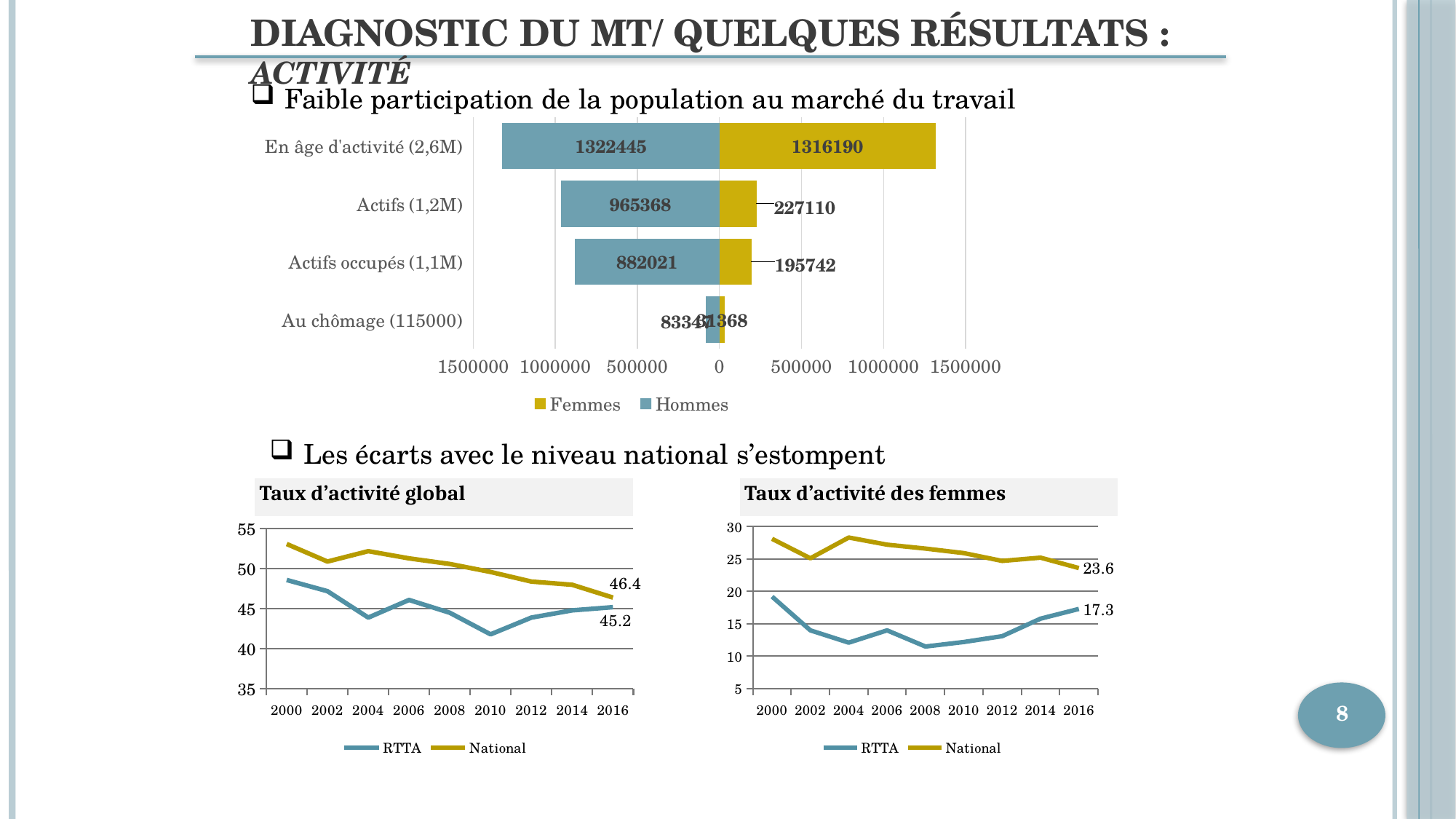

Diagnostic du mt/ Quelques résultats : Activité
Faible participation de la population au marché du travail

### Chart

| Category | Hommes | Femmes |
|---|---|---|
| Au chômage (115000) | -83347.0 | 31368.0 |
| Actifs occupés (1,1M) | -882021.0 | 195742.0 |
| Actifs (1,2M) | -965368.0 | 227110.0 |
| En âge d'activité (2,6M) | -1322445.0 | 1316190.0 |
Les écarts avec le niveau national s’estompent
| Taux d’activité global |
| --- |
| Taux d’activité des femmes |
| --- |

### Chart

| Category | RTTA | National |
|---|---|---|
| 2000 | 48.6 | 53.1 |
| 2002 | 47.2 | 50.9 |
| 2004 | 43.9 | 52.2 |
| 2006 | 46.1 | 51.3 |
| 2008 | 44.5 | 50.6 |
| 2010 | 41.8 | 49.6 |
| 2012 | 43.9 | 48.4 |
| 2014 | 44.8 | 48.0 |
| 2016 | 45.2 | 46.4 |

### Chart

| Category | RTTA | National |
|---|---|---|
| 2000 | 19.2 | 28.1 |
| 2002 | 14.0 | 25.1 |
| 2004 | 12.1 | 28.3 |
| 2006 | 14.0 | 27.2 |
| 2008 | 11.5 | 26.6 |
| 2010 | 12.2 | 25.9 |
| 2012 | 13.1 | 24.7 |
| 2014 | 15.8 | 25.2 |
| 2016 | 17.3 | 23.6 |
8